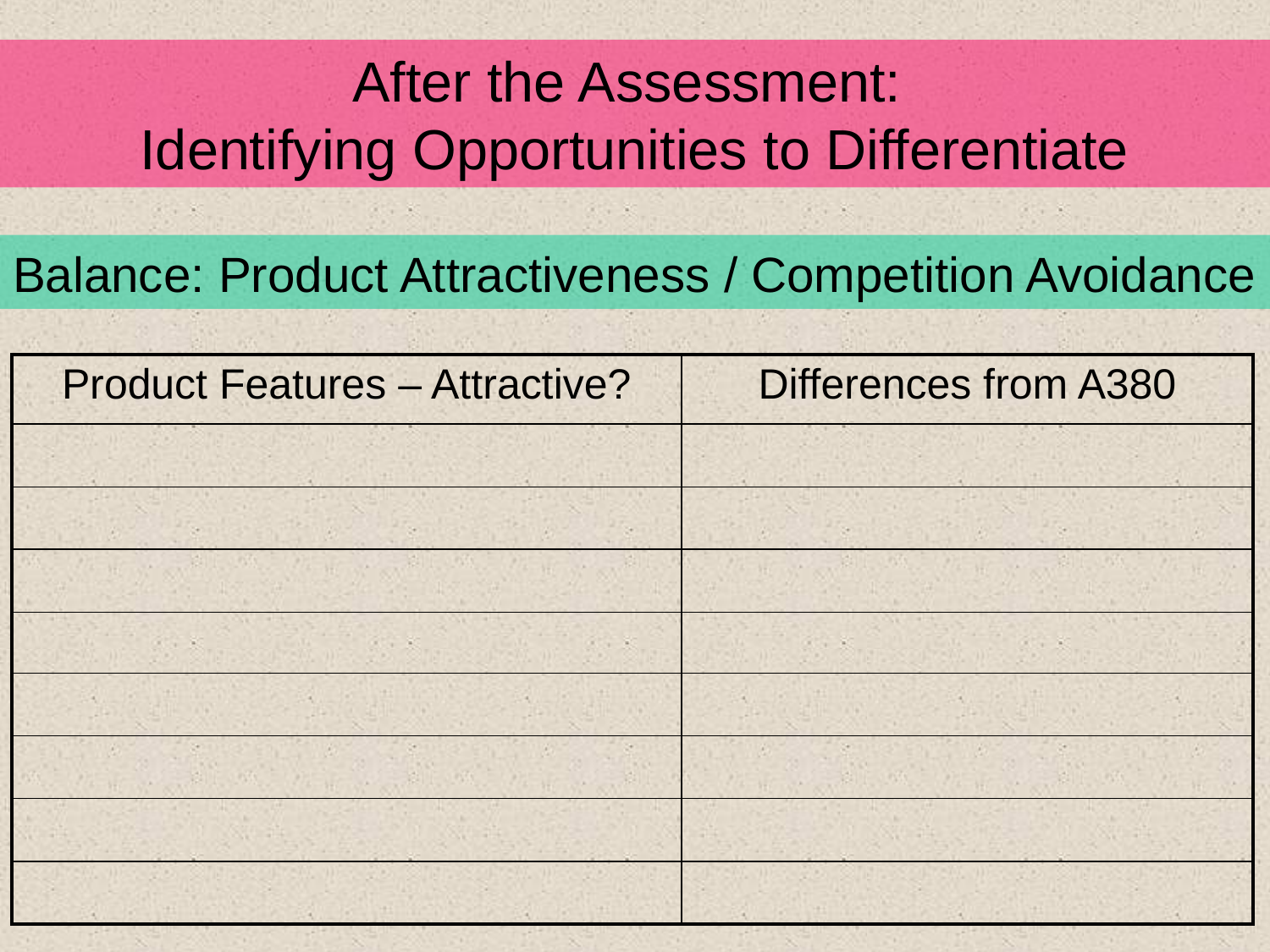

After the Assessment:
Identifying Opportunities to Differentiate

Balance: Product Attractiveness / Competition Avoidance
| Product Features – Attractive? | Differences from A380 |
| --- | --- |
|  |  |
|  |  |
|  |  |
|  |  |
|  |  |
|  |  |
|  |  |
|  |  |